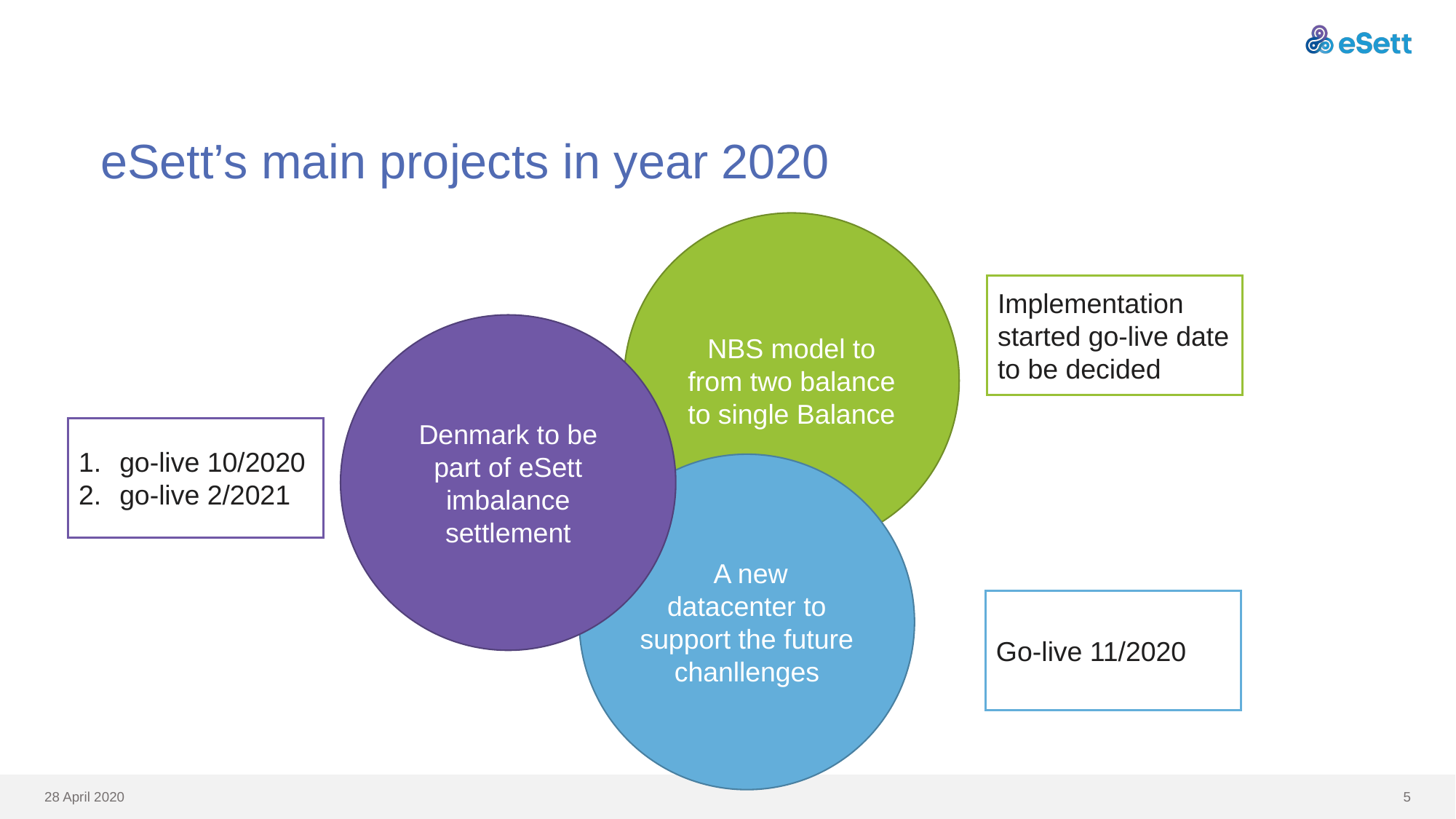

# eSett’s main projects in year 2020
NBS model to from two balance to single Balance
Implementation started go-live date to be decided
Denmark to be part of eSett imbalance settlement
go-live 10/2020
go-live 2/2021
 A new datacenter to support the future chanllenges
Go-live 11/2020